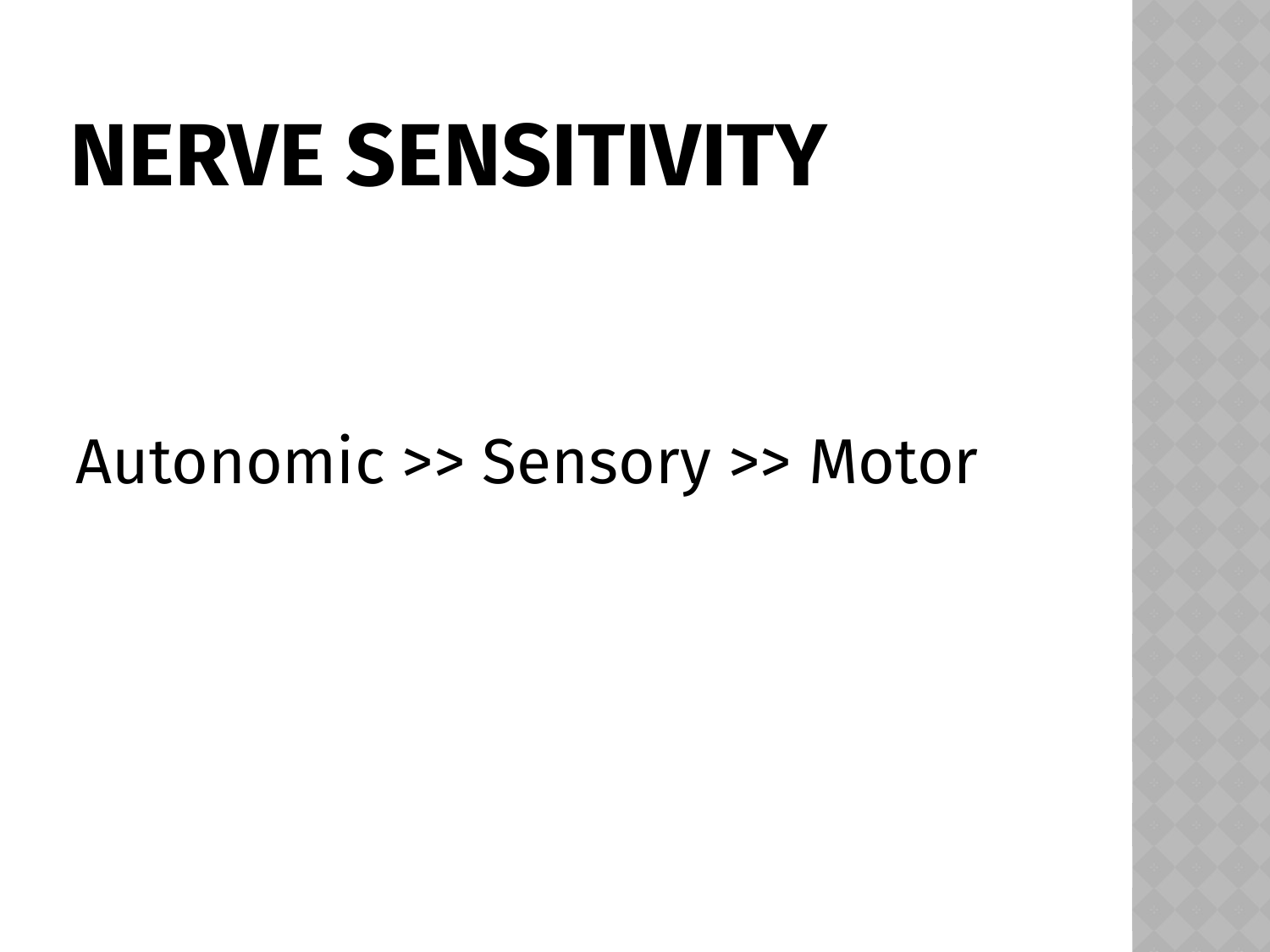

# Nerve Sensitivity

Autonomic >> Sensory >> Motor